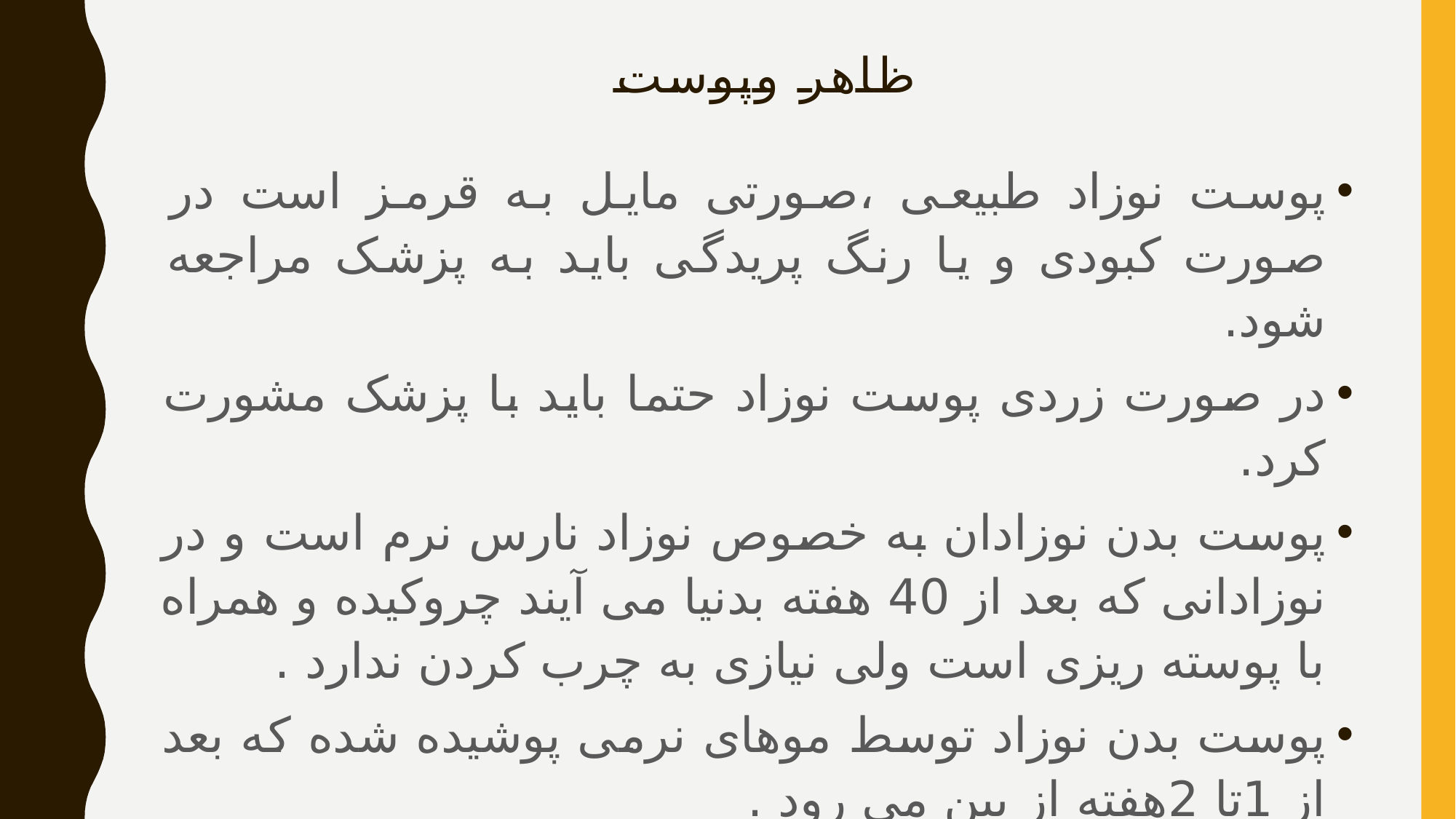

# ظاهر وپوست
پوست نوزاد طبیعی ،صورتی مایل به قرمز است در صورت کبودی و یا رنگ پریدگی باید به پزشک مراجعه شود.
در صورت زردی پوست نوزاد حتما باید با پزشک مشورت کرد.
پوست بدن نوزادان به خصوص نوزاد نارس نرم است و در نوزادانی که بعد از 40 هفته بدنیا می آیند چروکیده و همراه با پوسته ریزی است ولی نیازی به چرب کردن ندارد .
پوست بدن نوزاد توسط موهای نرمی پوشیده شده که بعد از 1تا 2هفته از بین می رود .